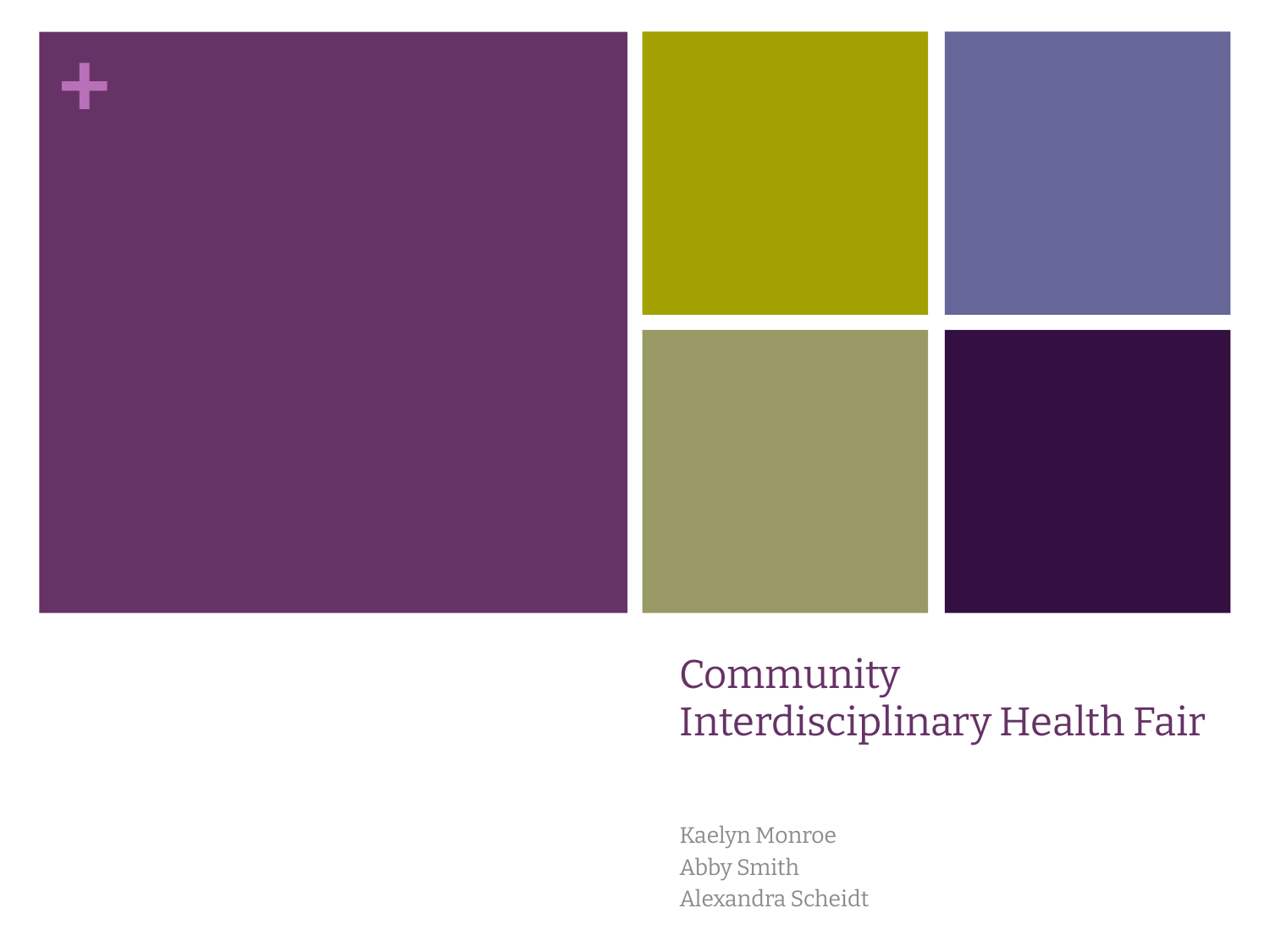

# Community Interdisciplinary Health Fair
Kaelyn Monroe
Abby Smith
Alexandra Scheidt